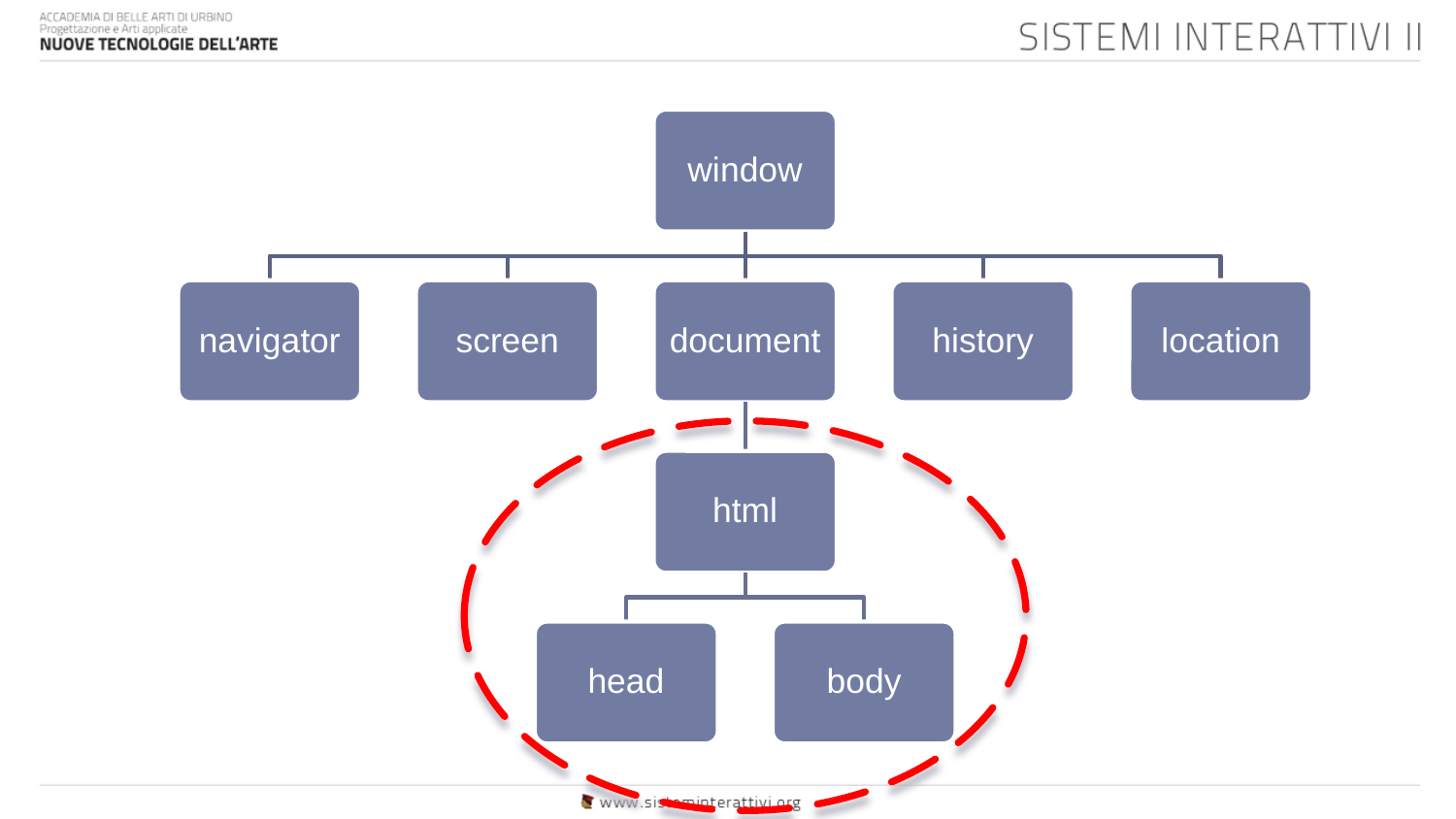

window
navigator
screen
document
html
head
body
history
location